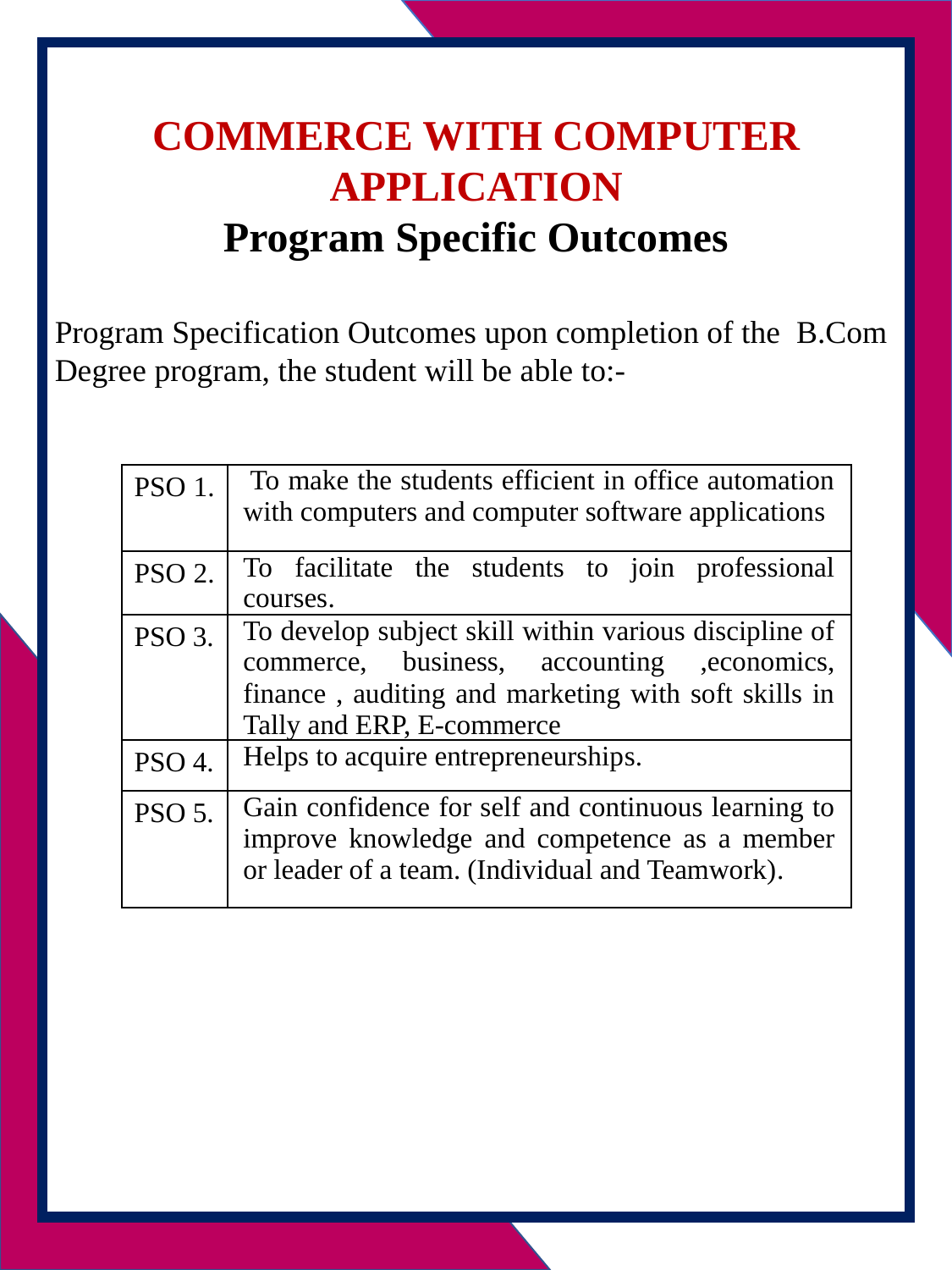

COMMERCE WITH COMPUTER APPLICATION
Program Specific Outcomes

Program Specification Outcomes upon completion of the  B.Com Degree program, the student will be able to:-

| PSO 1. | To make the students efficient in office automation with computers and computer software applications |
| --- | --- |
| PSO 2. | To facilitate the students to join professional courses. |
| PSO 3. | To develop subject skill within various discipline of commerce, business, accounting ,economics, finance , auditing and marketing with soft skills in Tally and ERP, E-commerce |
| PSO 4. | Helps to acquire entrepreneurships. |
| PSO 5. | Gain confidence for self and continuous learning to improve knowledge and competence as a member or leader of a team. (Individual and Teamwork). |